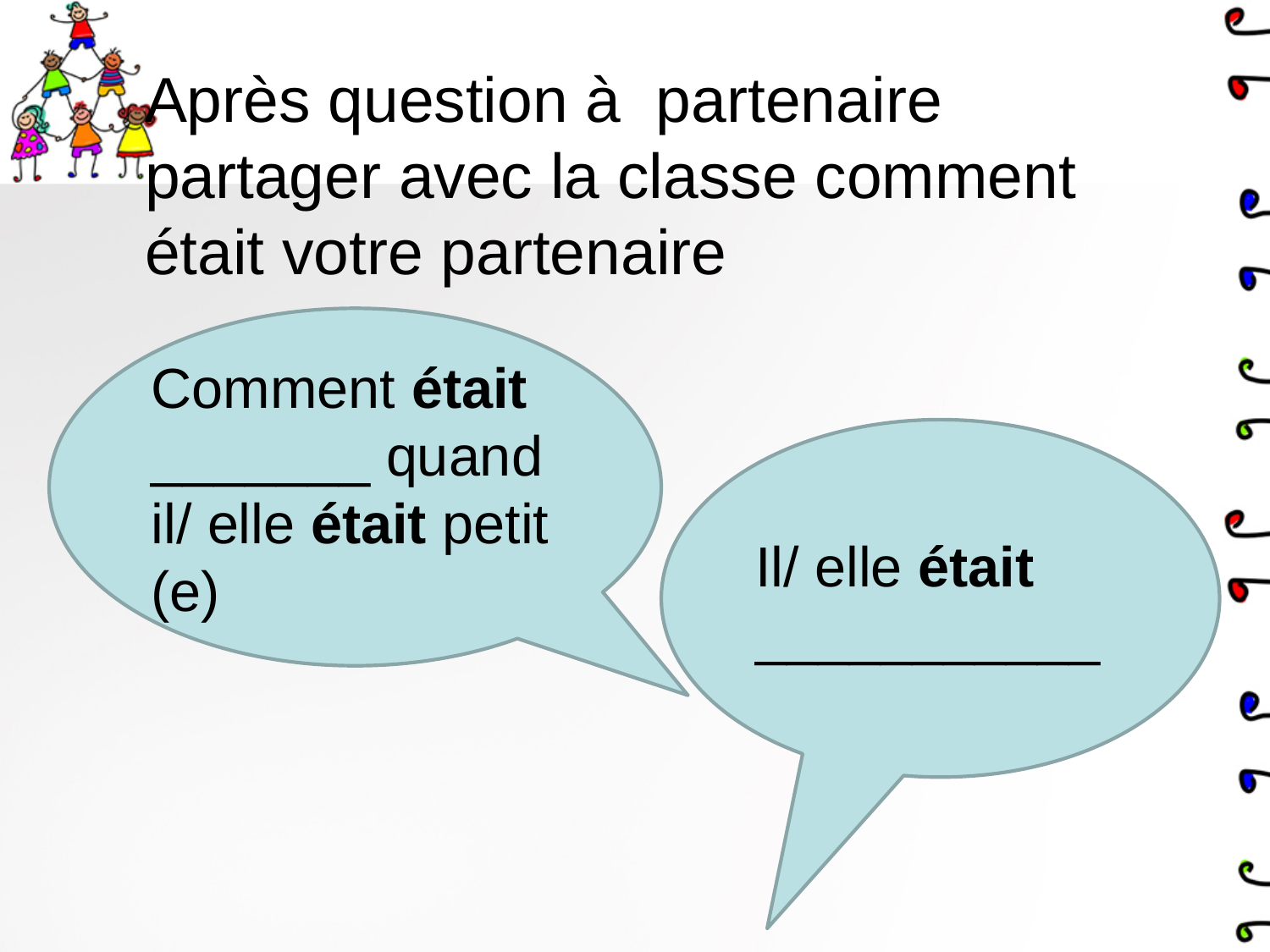

# Après question à  partenaire partager avec la classe comment était votre partenaire
Comment était _______ quand il/ elle était petit (e)
Il/ elle était ___________